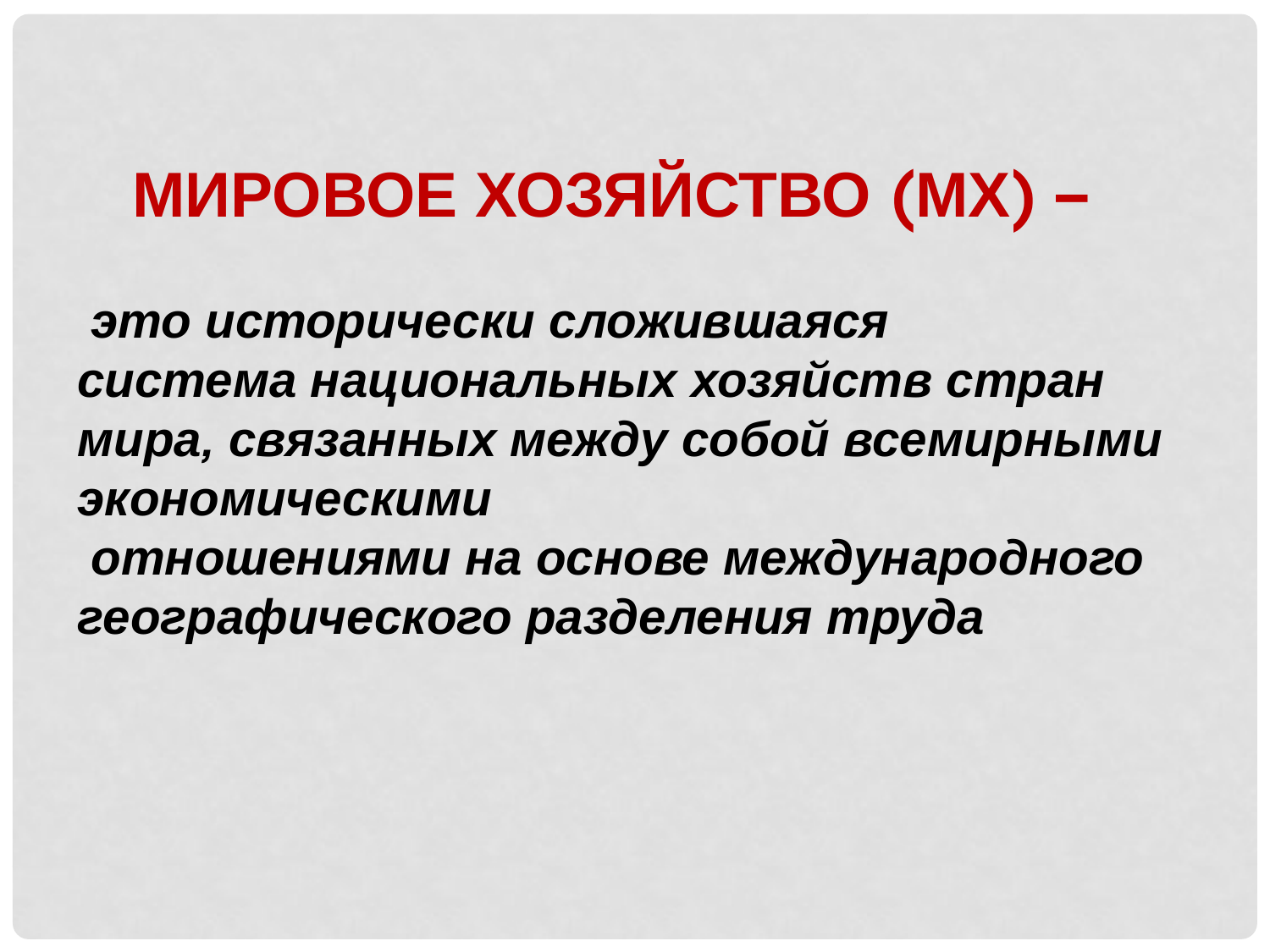

МИРОВОЕ ХОЗЯЙСТВО (МХ) –

 это исторически сложившаяся
система национальных хозяйств стран мира, связанных между собой всемирными экономическими
 отношениями на основе международного географического разделения труда